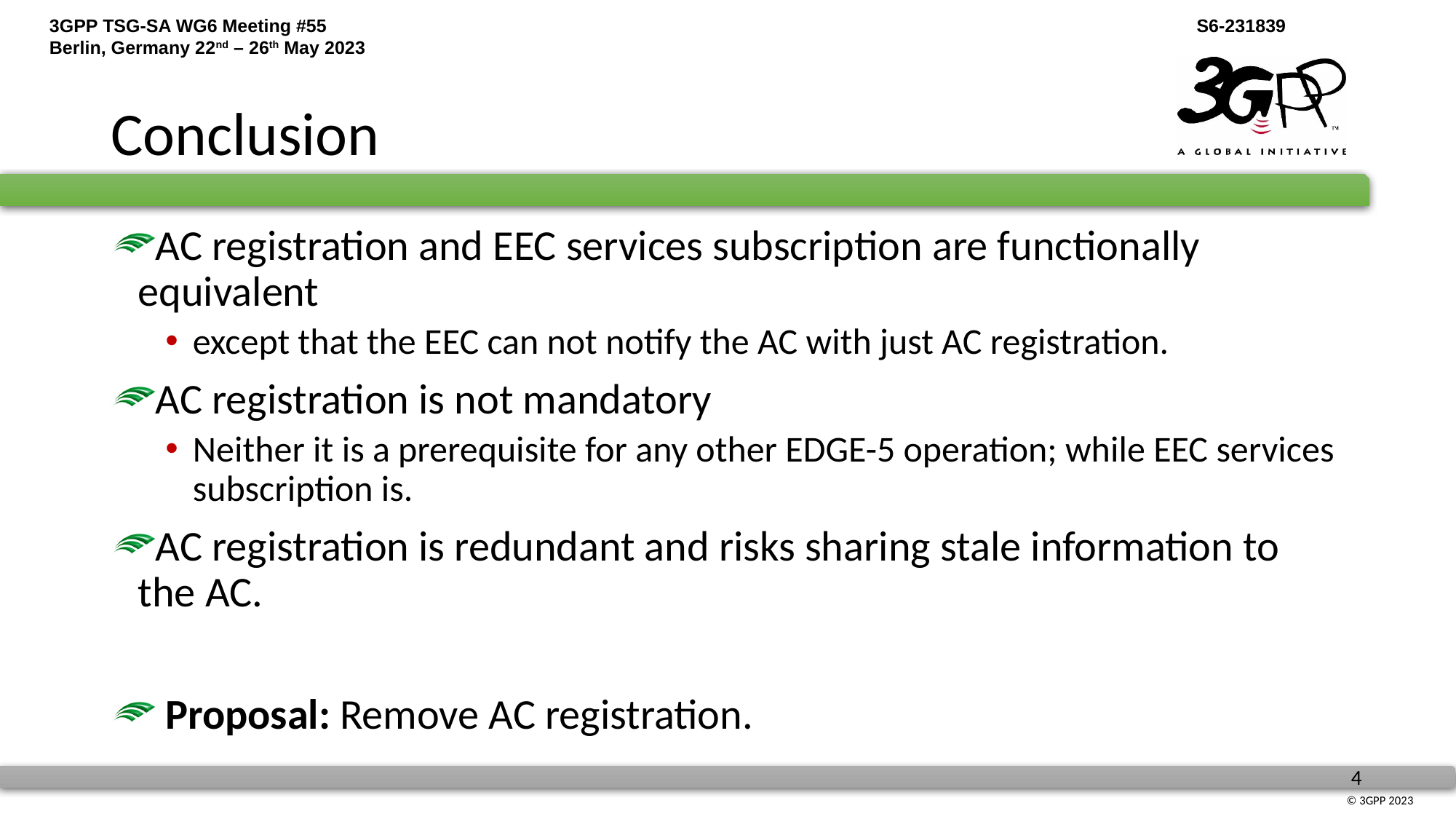

# Conclusion
AC registration and EEC services subscription are functionally equivalent
except that the EEC can not notify the AC with just AC registration.
AC registration is not mandatory
Neither it is a prerequisite for any other EDGE-5 operation; while EEC services subscription is.
AC registration is redundant and risks sharing stale information to the AC.

 Proposal: Remove AC registration.